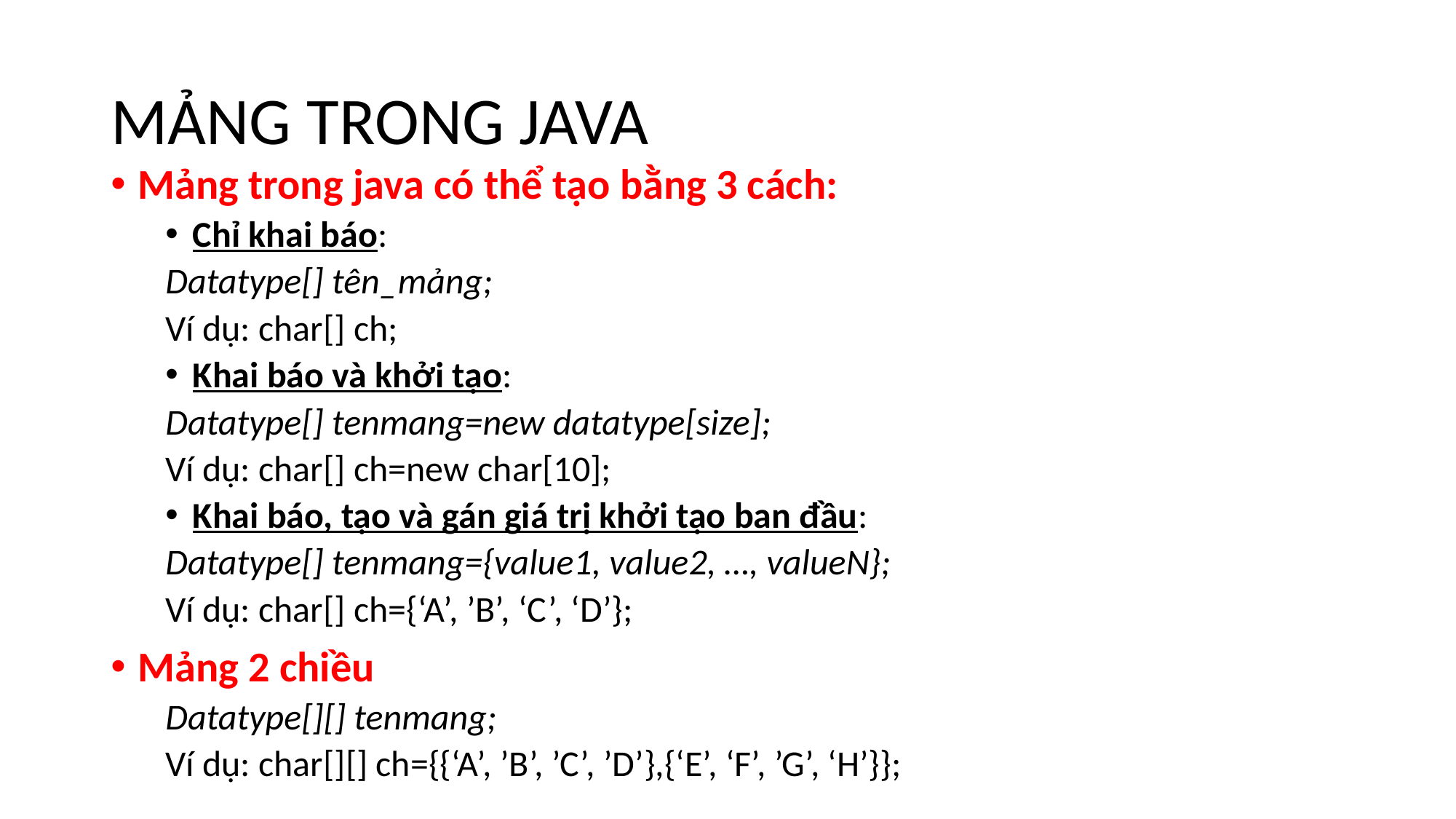

# MẢNG TRONG JAVA
Mảng trong java có thể tạo bằng 3 cách:
Chỉ khai báo:
Datatype[] tên_mảng;
Ví dụ: char[] ch;
Khai báo và khởi tạo:
Datatype[] tenmang=new datatype[size];
Ví dụ: char[] ch=new char[10];
Khai báo, tạo và gán giá trị khởi tạo ban đầu:
Datatype[] tenmang={value1, value2, …, valueN};
Ví dụ: char[] ch={‘A’, ’B’, ‘C’, ‘D’};
Mảng 2 chiều
Datatype[][] tenmang;
Ví dụ: char[][] ch={{‘A’, ’B’, ’C’, ’D’},{‘E’, ‘F’, ’G’, ‘H’}};